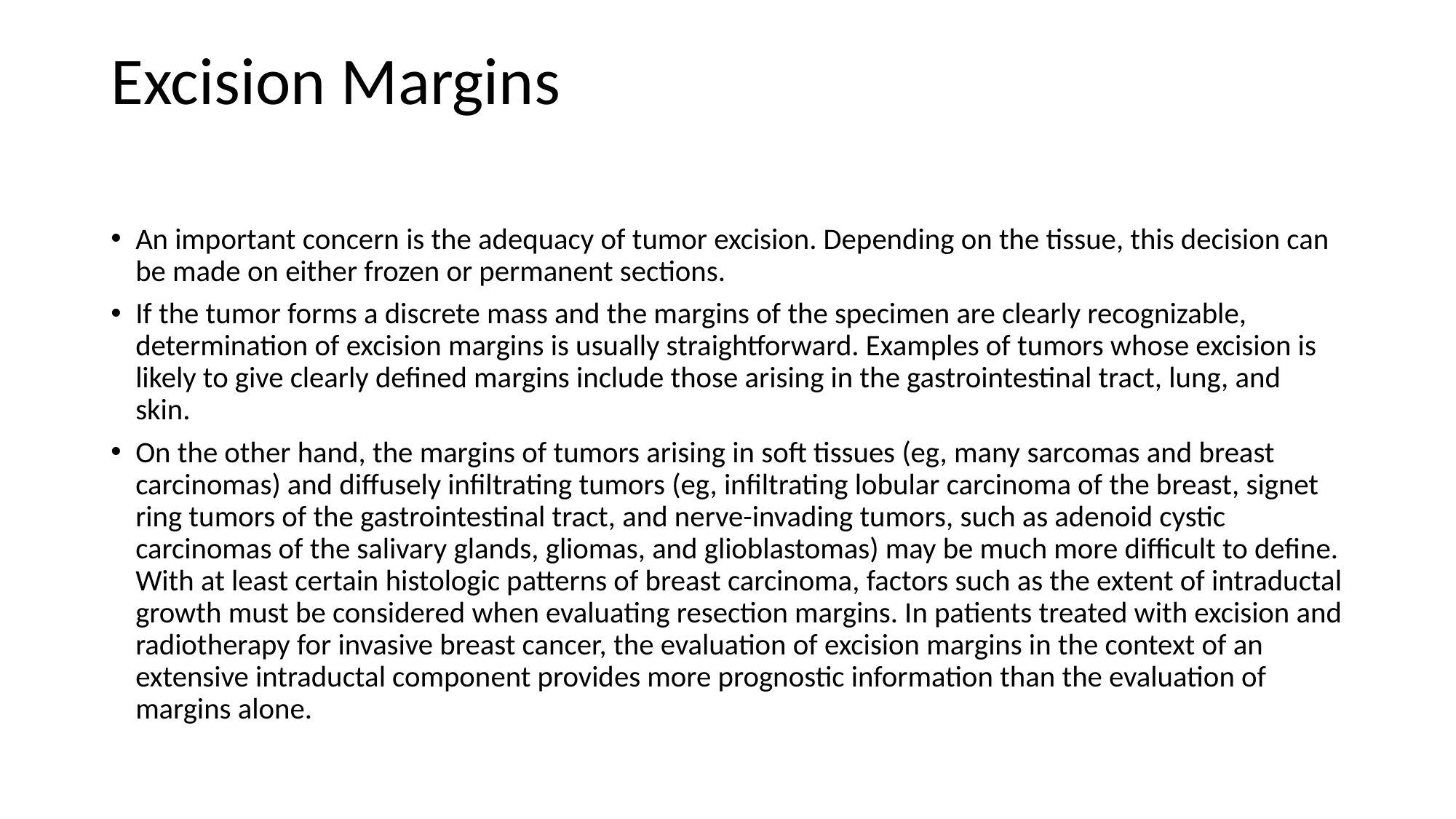

# Excision Margins
An important concern is the adequacy of tumor excision. Depending on the tissue, this decision can be made on either frozen or permanent sections.
If the tumor forms a discrete mass and the margins of the specimen are clearly recognizable, determination of excision margins is usually straightforward. Examples of tumors whose excision is likely to give clearly defined margins include those arising in the gastrointestinal tract, lung, and skin.
On the other hand, the margins of tumors arising in soft tissues (eg, many sarcomas and breast carcinomas) and diffusely infiltrating tumors (eg, infiltrating lobular carcinoma of the breast, signet ring tumors of the gastrointestinal tract, and nerve-invading tumors, such as adenoid cystic carcinomas of the salivary glands, gliomas, and glioblastomas) may be much more difficult to define. With at least certain histologic patterns of breast carcinoma, factors such as the extent of intraductal growth must be considered when evaluating resection margins. In patients treated with excision and radiotherapy for invasive breast cancer, the evaluation of excision margins in the context of an extensive intraductal component provides more prognostic information than the evaluation of margins alone.